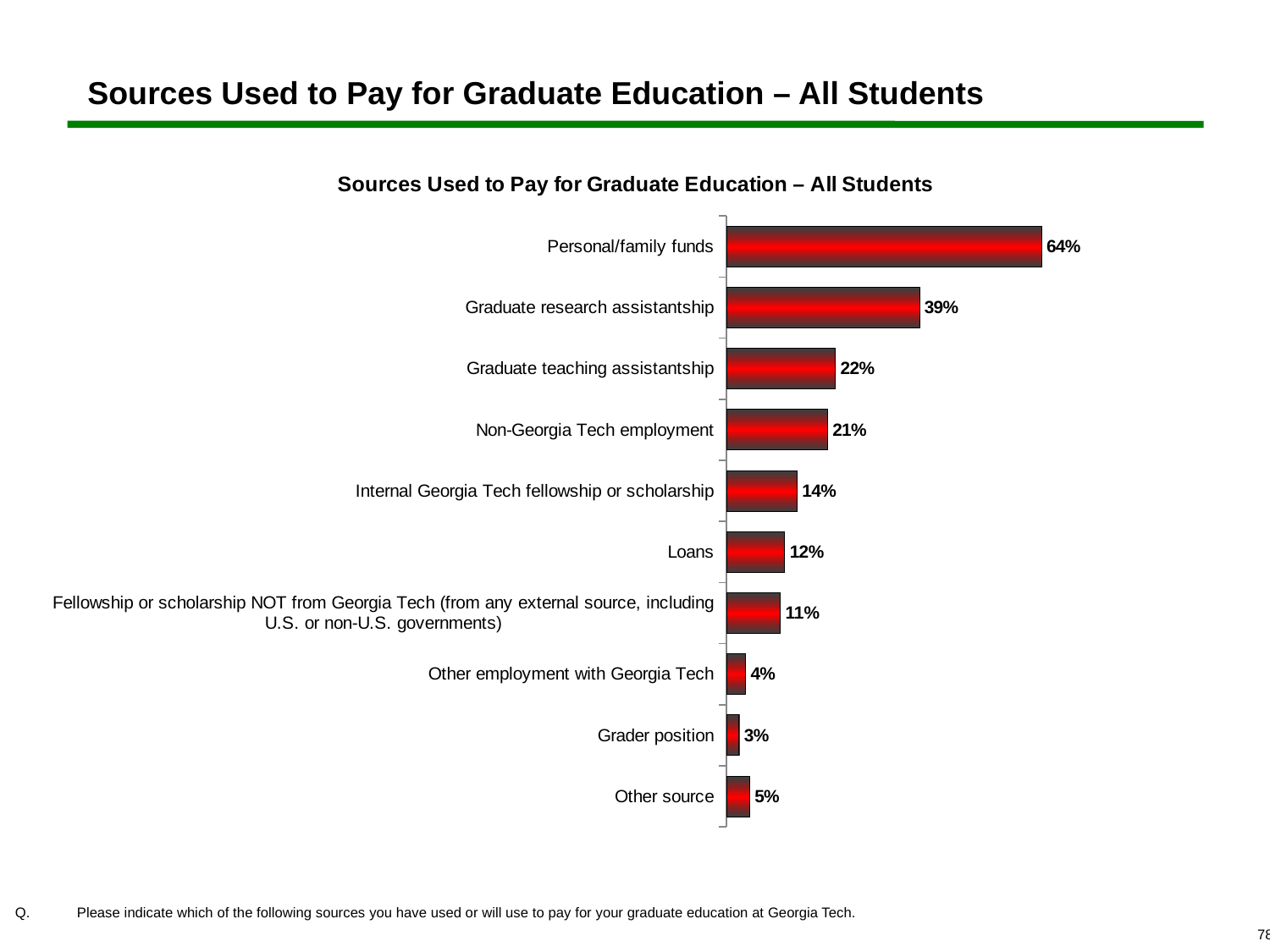

# Sources Used to Pay for Graduate Education – All Students

### Chart: Sources Used to Pay for Graduate Education – All Students

| Category | % |
|---|---|
| Personal/family funds | 0.6394633873672443 |
| Graduate research assistantship | 0.3918390162101733 |
| Graduate teaching assistantship | 0.2213527110117384 |
| Non-Georgia Tech employment | 0.20514253773057575 |
| Internal Georgia Tech fellowship or scholarship | 0.1436556735606484 |
| Loans | 0.11850195640022358 |
| Fellowship or scholarship NOT from Georgia Tech (from any external source, including U.S. or non-U.S. governments) | 0.10955841252096143 |
| Other employment with Georgia Tech | 0.03912800447177194 |
| Grader position | 0.025712688652878703 |
| Other source | 0.046953605366126326 |
 	Please indicate which of the following sources you have used or will use to pay for your graduate education at Georgia Tech.